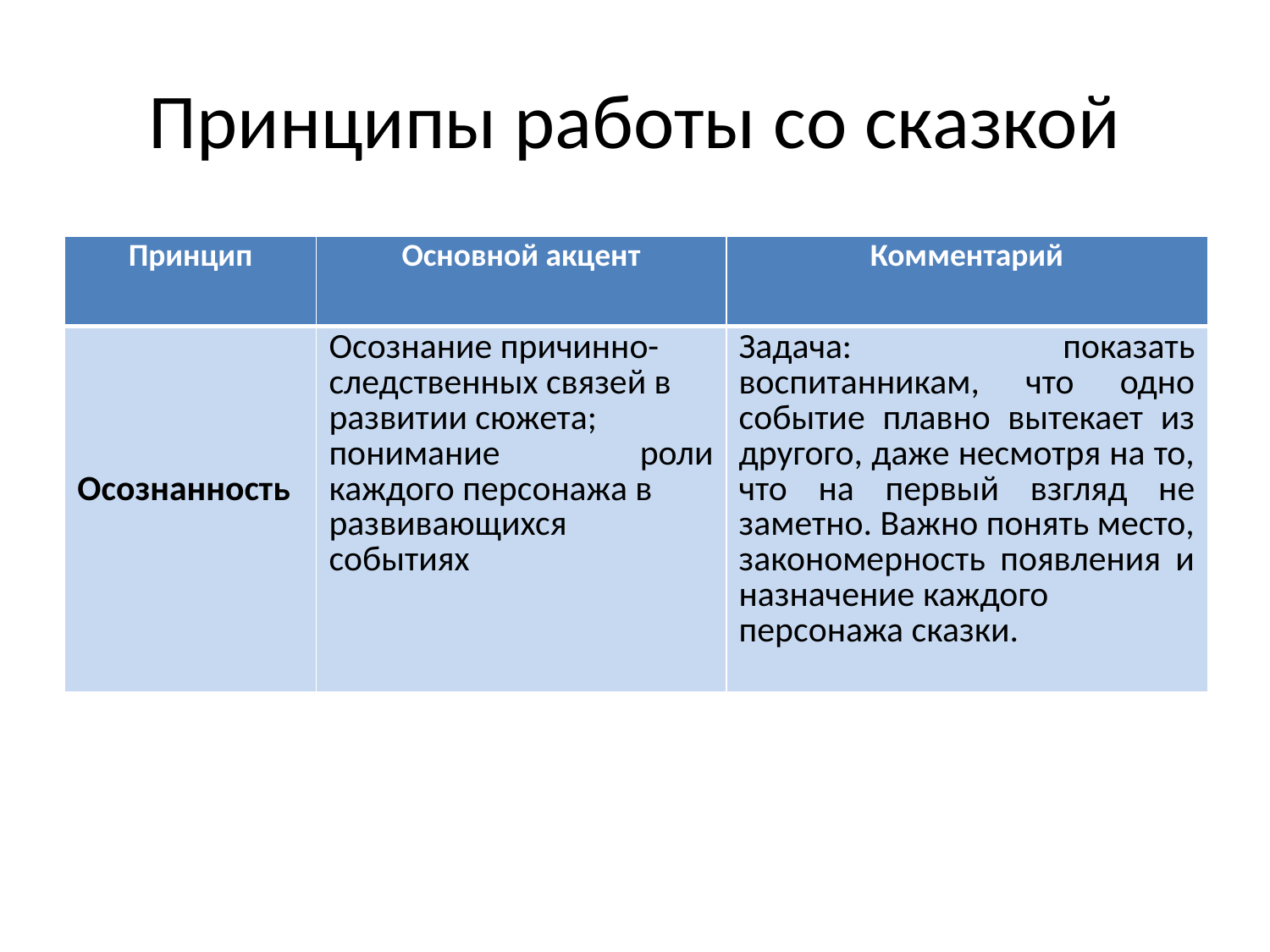

# Принципы работы со сказкой
| Принцип | Основной акцент | Комментарий |
| --- | --- | --- |
| Осознанность | Осознание причинно- следственных связей в развитии сюжета; понимание роли каждого персонажа в развивающихся событиях | Задача: показать воспитанникам, что одно событие плавно вытекает из другого, даже несмотря на то, что на первый взгляд не заметно. Важно понять место, закономерность появления и назначение каждого персонажа сказки. |